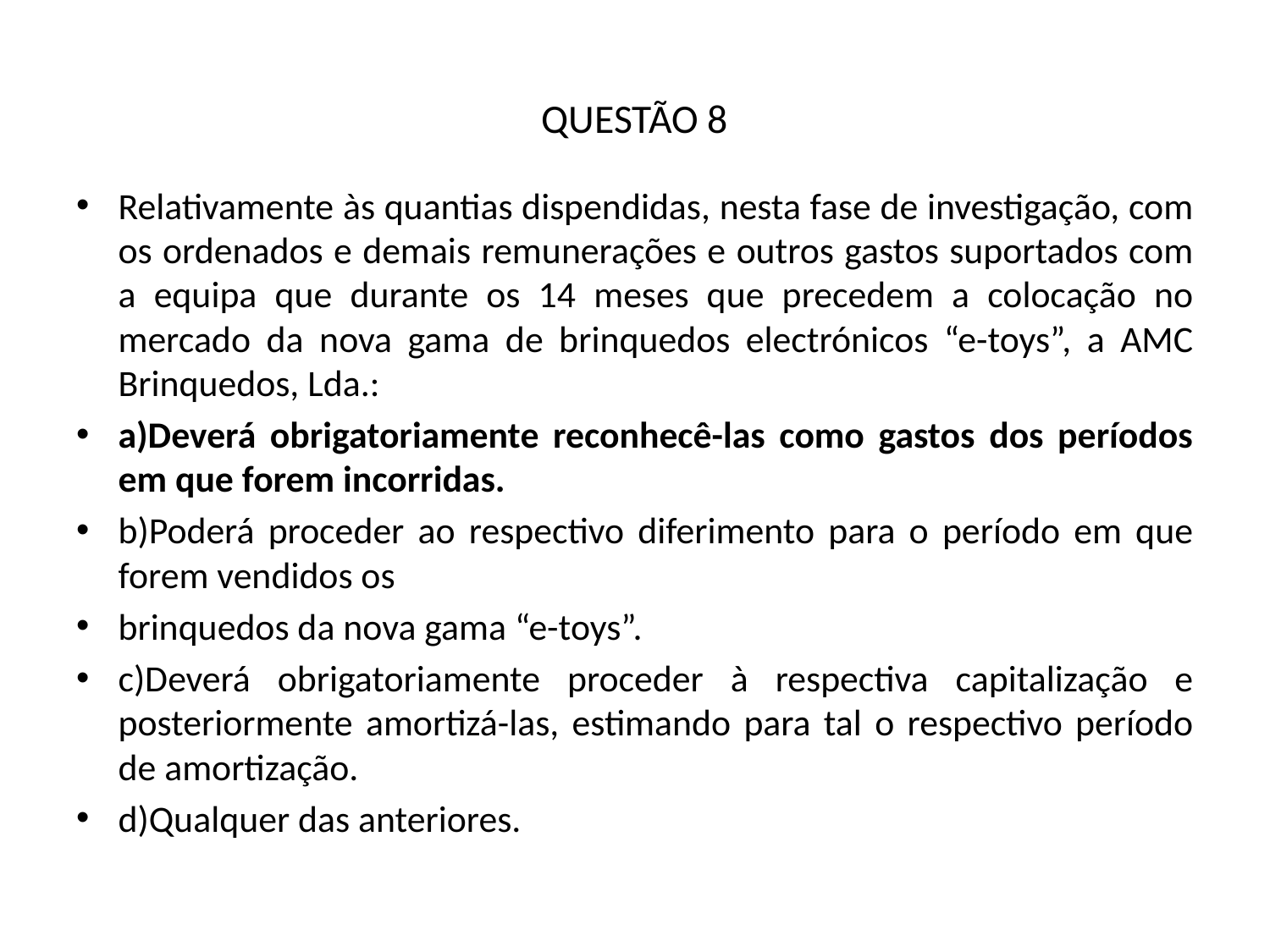

# QUESTÃO 8
Relativamente às quantias dispendidas, nesta fase de investigação, com os ordenados e demais remunerações e outros gastos suportados com a equipa que durante os 14 meses que precedem a colocação no mercado da nova gama de brinquedos electrónicos “e-toys”, a AMC Brinquedos, Lda.:
a)Deverá obrigatoriamente reconhecê-las como gastos dos períodos em que forem incorridas.
b)Poderá proceder ao respectivo diferimento para o período em que forem vendidos os
brinquedos da nova gama “e-toys”.
c)Deverá obrigatoriamente proceder à respectiva capitalização e posteriormente amortizá-las, estimando para tal o respectivo período de amortização.
d)Qualquer das anteriores.